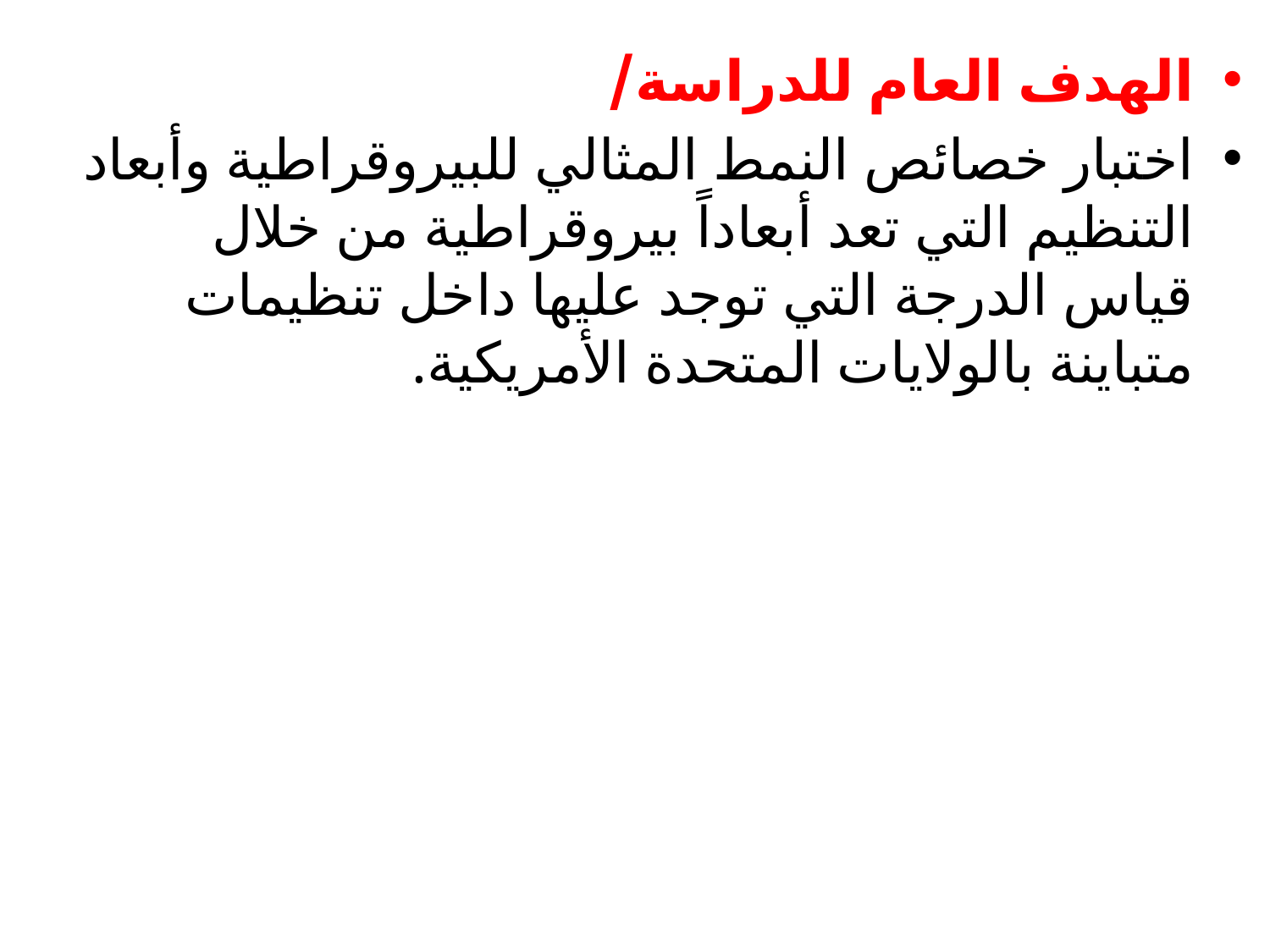

#
الهدف العام للدراسة/
اختبار خصائص النمط المثالي للبيروقراطية وأبعاد التنظيم التي تعد أبعاداً بيروقراطية من خلال قياس الدرجة التي توجد عليها داخل تنظيمات متباينة بالولايات المتحدة الأمريكية.